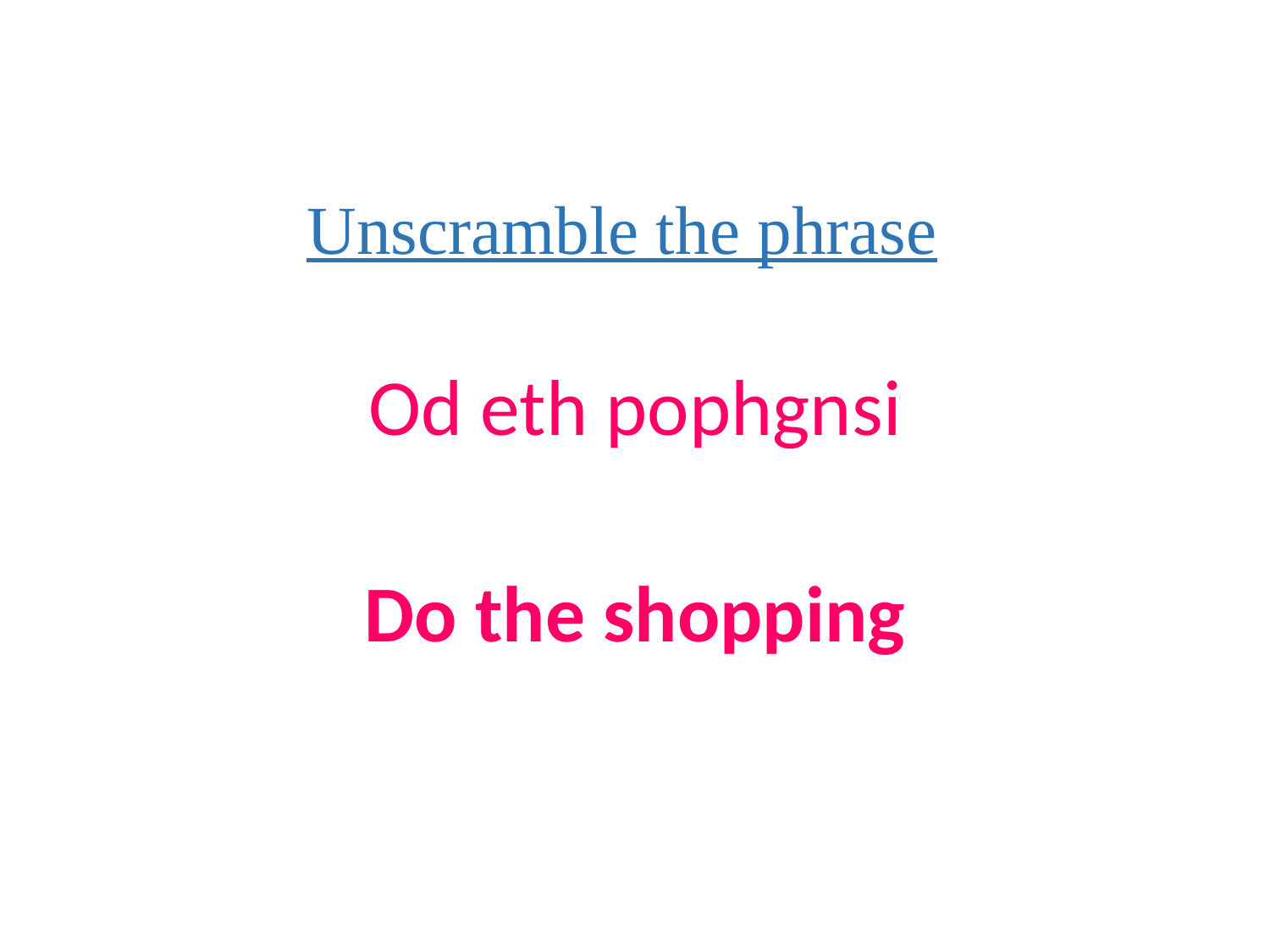

# Unscramble the phrase
Od eth pophgnsi

Do the shopping